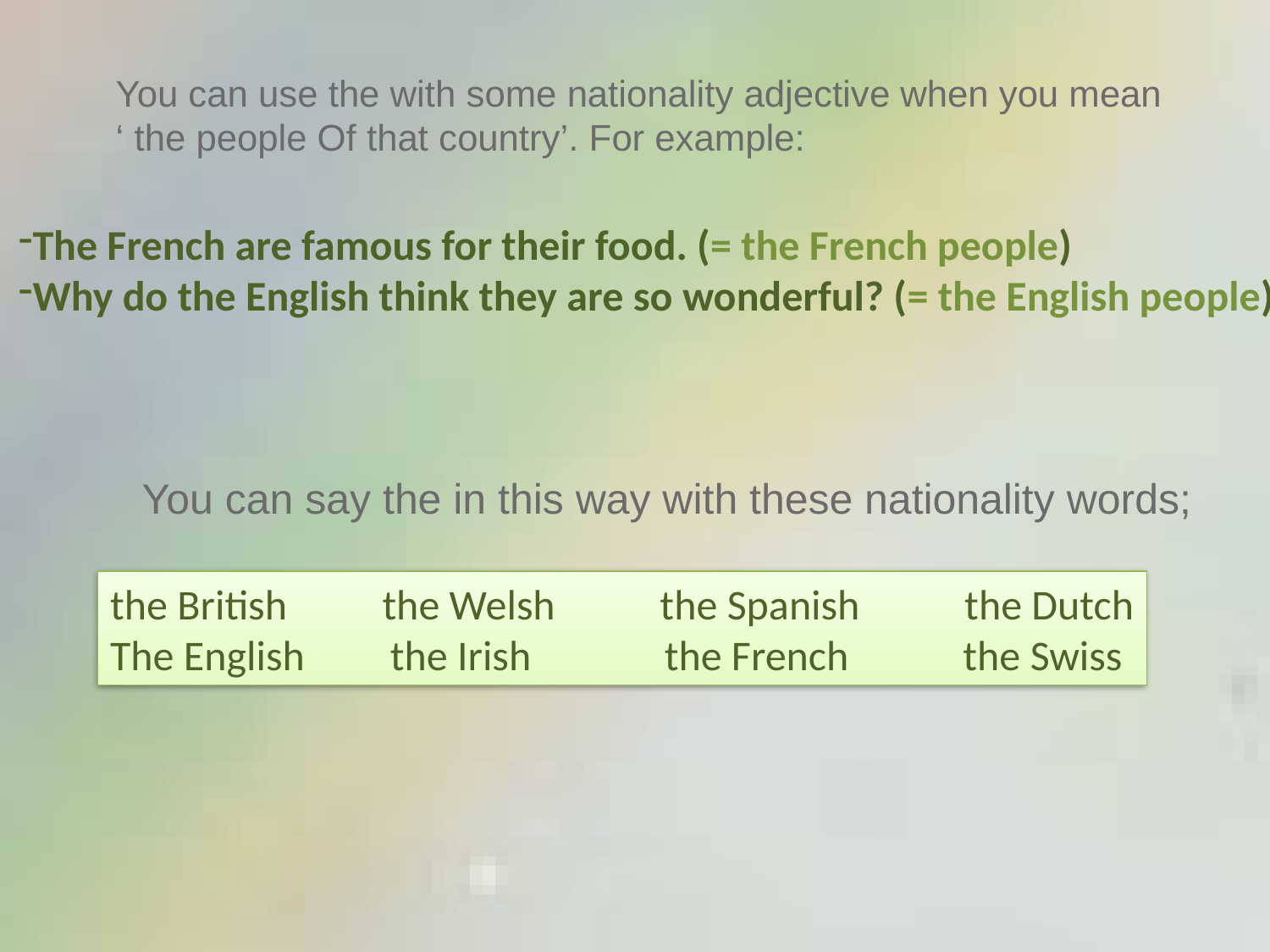

You can use the with some nationality adjective when you mean
‘ the people Of that country’. For example:
The French are famous for their food. (= the French people)
Why do the English think they are so wonderful? (= the English people)
You can say the in this way with these nationality words;
the British          the Welsh           the Spanish           the Dutch
The English         the Irish              the French            the Swiss